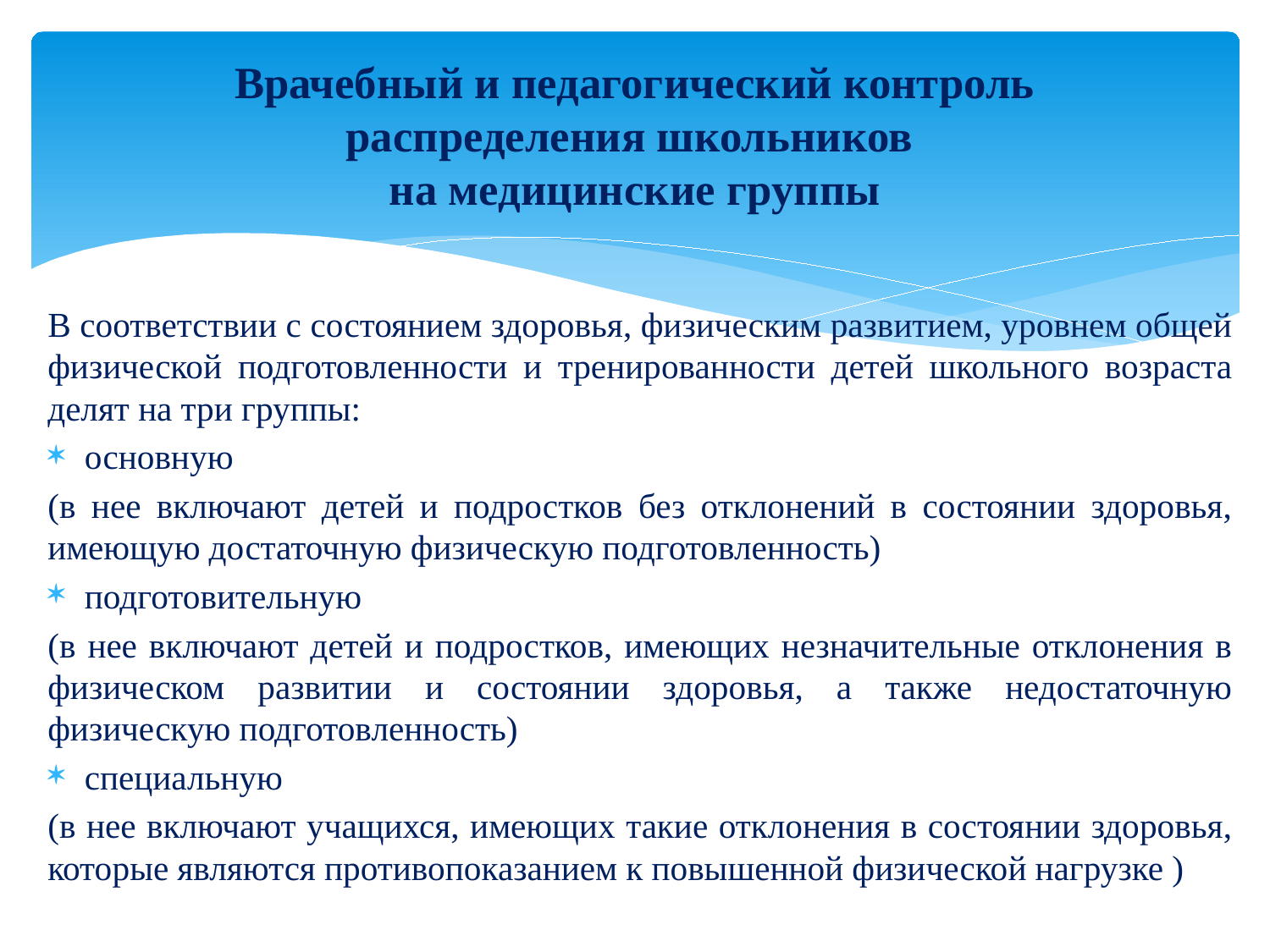

# Врачебный и педагогический контроль распределения школьников на медицинские группы
В соответствии с состоянием здоровья, физическим развитием, уровнем общей физической подготовленности и тренированности детей школьного возраста делят на три группы:
основную
(в нее включают детей и подростков без отклонений в состоянии здоровья, имеющую достаточную физическую подготовленность)
подготовительную
(в нее включают детей и подростков, имеющих незначительные отклонения в физическом развитии и состоянии здоровья, а также недостаточную физическую подготовленность)
специальную
(в нее включают учащихся, имеющих такие отклонения в состоянии здоровья, которые являются противопоказанием к повышенной физической нагрузке )